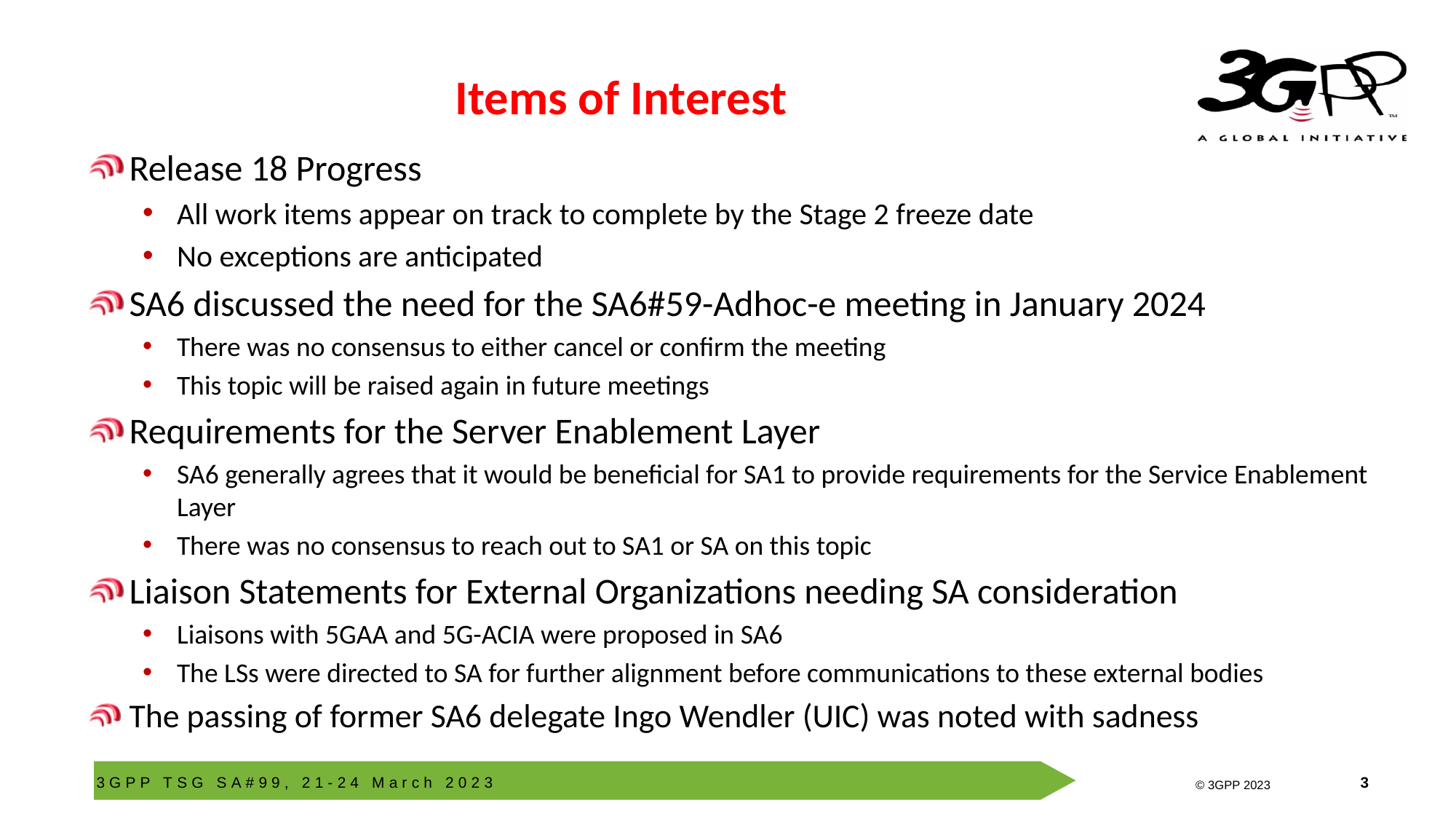

# Items of Interest
Release 18 Progress
All work items appear on track to complete by the Stage 2 freeze date
No exceptions are anticipated
SA6 discussed the need for the SA6#59-Adhoc-e meeting in January 2024
There was no consensus to either cancel or confirm the meeting
This topic will be raised again in future meetings
Requirements for the Server Enablement Layer
SA6 generally agrees that it would be beneficial for SA1 to provide requirements for the Service Enablement Layer
There was no consensus to reach out to SA1 or SA on this topic
Liaison Statements for External Organizations needing SA consideration
Liaisons with 5GAA and 5G-ACIA were proposed in SA6
The LSs were directed to SA for further alignment before communications to these external bodies
The passing of former SA6 delegate Ingo Wendler (UIC) was noted with sadness